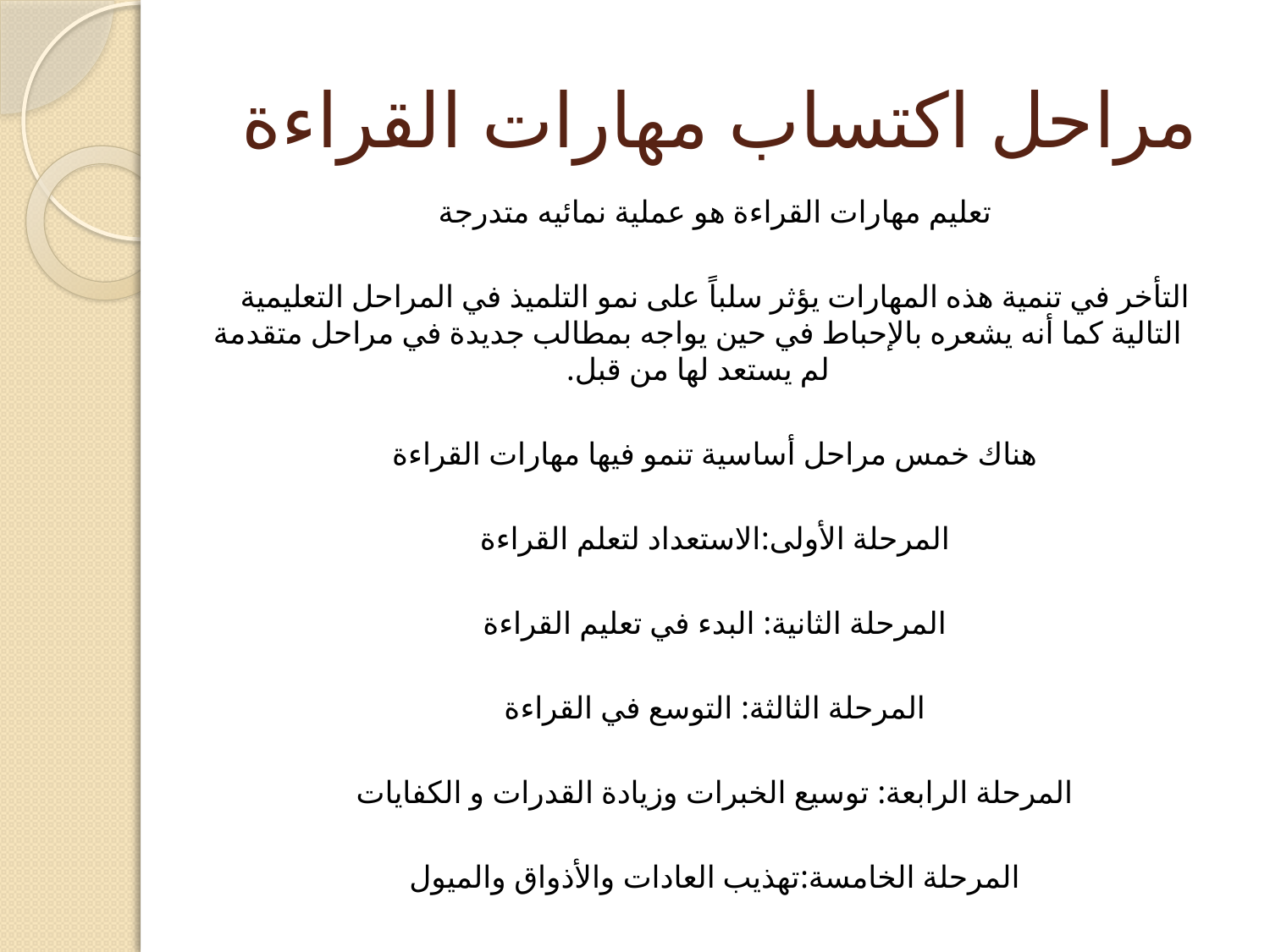

# مراحل اكتساب مهارات القراءة
تعليم مهارات القراءة هو عملية نمائيه متدرجة

التأخر في تنمية هذه المهارات يؤثر سلباً على نمو التلميذ في المراحل التعليمية التالية كما أنه يشعره بالإحباط في حين يواجه بمطالب جديدة في مراحل متقدمة لم يستعد لها من قبل.

هناك خمس مراحل أساسية تنمو فيها مهارات القراءة

المرحلة الأولى:الاستعداد لتعلم القراءة

المرحلة الثانية: البدء في تعليم القراءة

المرحلة الثالثة: التوسع في القراءة

المرحلة الرابعة: توسيع الخبرات وزيادة القدرات و الكفايات

المرحلة الخامسة:تهذيب العادات والأذواق والميول